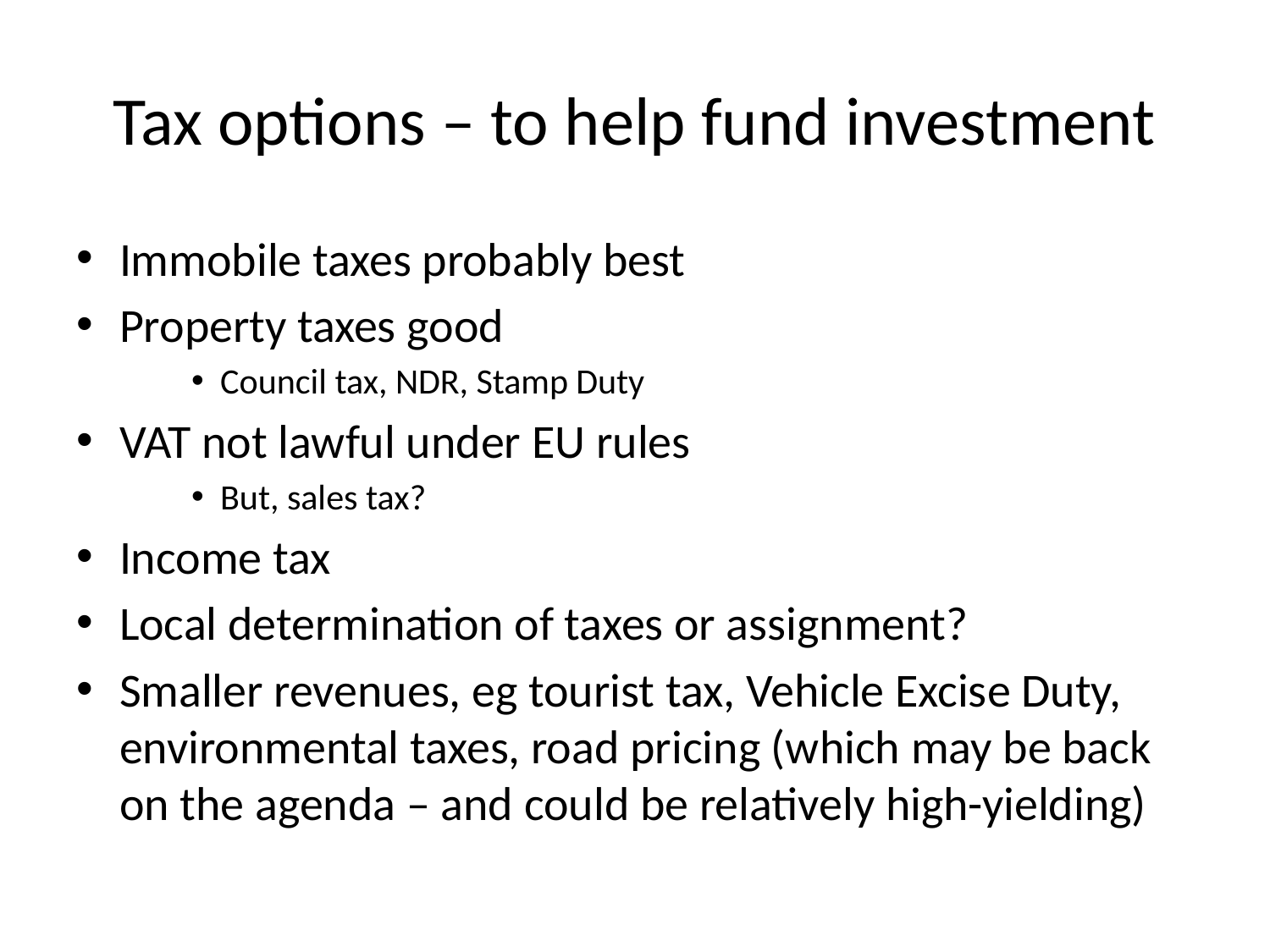

# Tax options – to help fund investment
Immobile taxes probably best
Property taxes good
Council tax, NDR, Stamp Duty
VAT not lawful under EU rules
But, sales tax?
Income tax
Local determination of taxes or assignment?
Smaller revenues, eg tourist tax, Vehicle Excise Duty, environmental taxes, road pricing (which may be back on the agenda – and could be relatively high-yielding)